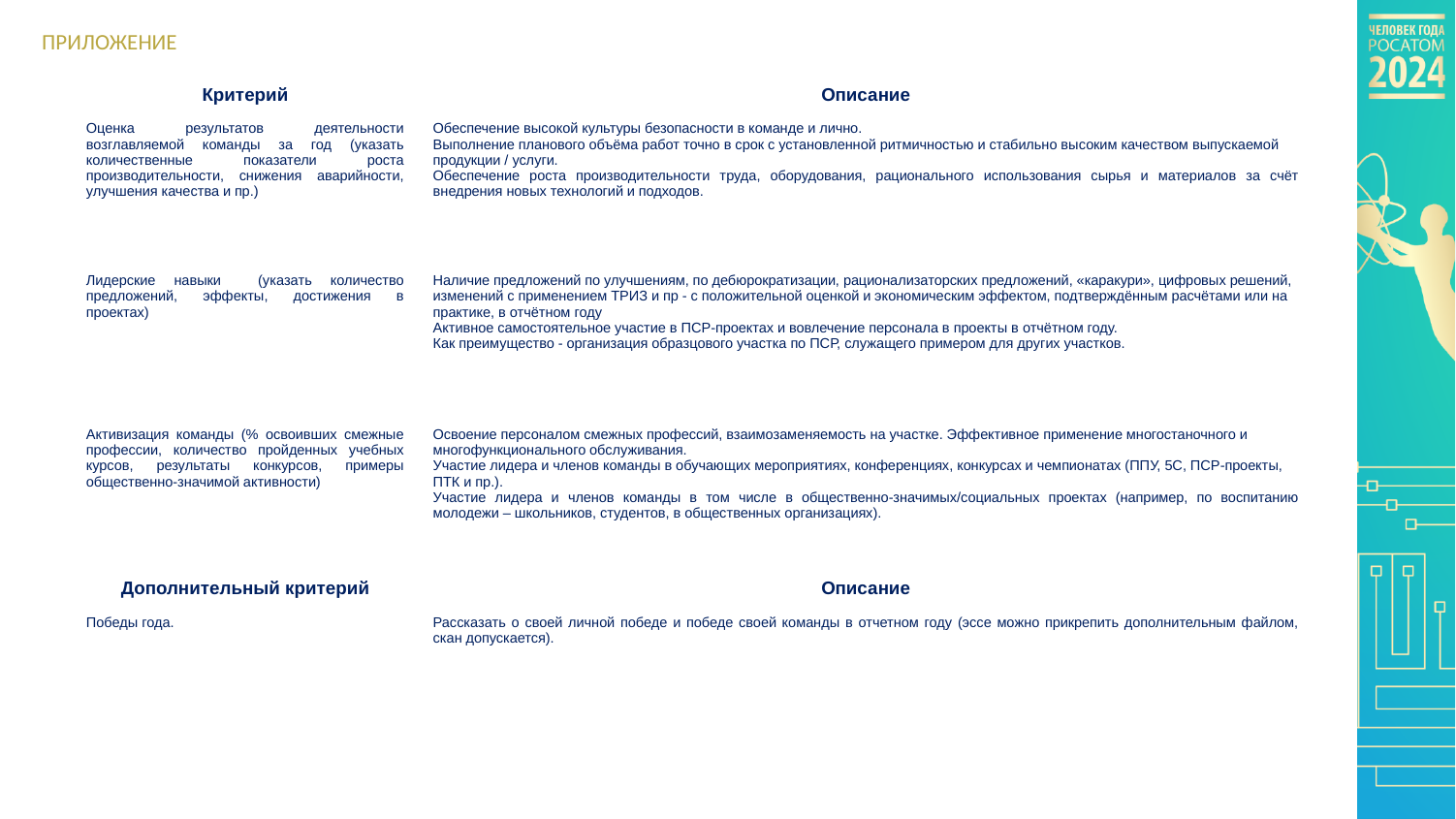

ПРИЛОЖЕНИЕ
| Критерий | Описание |
| --- | --- |
| Оценка результатов деятельности возглавляемой команды за год (указать количественные показатели роста производительности, снижения аварийности, улучшения качества и пр.) | Обеспечение высокой культуры безопасности в команде и лично. Выполнение планового объёма работ точно в срок с установленной ритмичностью и стабильно высоким качеством выпускаемой продукции / услуги. Обеспечение роста производительности труда, оборудования, рационального использования сырья и материалов за счёт внедрения новых технологий и подходов. |
| Лидерские навыки (указать количество предложений, эффекты, достижения в проектах) | Наличие предложений по улучшениям, по дебюрократизации, рационализаторских предложений, «каракури», цифровых решений, изменений с применением ТРИЗ и пр - с положительной оценкой и экономическим эффектом, подтверждённым расчётами или на практике, в отчётном году Активное самостоятельное участие в ПСР-проектах и вовлечение персонала в проекты в отчётном году. Как преимущество - организация образцового участка по ПСР, служащего примером для других участков. |
| Активизация команды (% освоивших смежные профессии, количество пройденных учебных курсов, результаты конкурсов, примеры общественно-значимой активности) | Освоение персоналом смежных профессий, взаимозаменяемость на участке. Эффективное применение многостаночного и многофункционального обслуживания. Участие лидера и членов команды в обучающих мероприятиях, конференциях, конкурсах и чемпионатах (ППУ, 5C, ПСР-проекты, ПТК и пр.). Участие лидера и членов команды в том числе в общественно-значимых/социальных проектах (например, по воспитанию молодежи – школьников, студентов, в общественных организациях). |
| Дополнительный критерий | Описание |
| Победы года. | Рассказать о своей личной победе и победе своей команды в отчетном году (эссе можно прикрепить дополнительным файлом, скан допускается). |
|  |  |